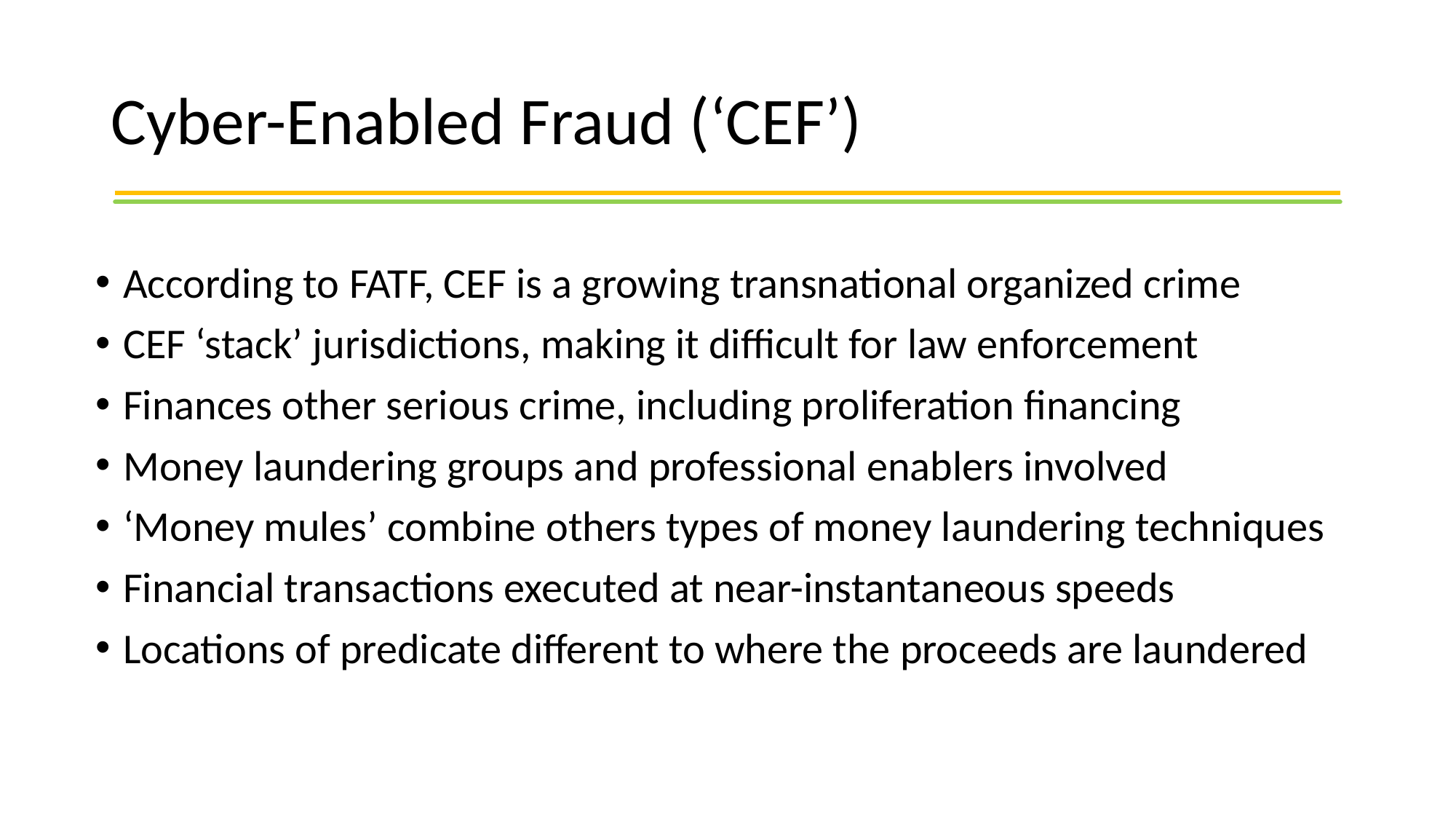

# Cyber-Enabled Fraud (‘CEF’)
According to FATF, CEF is a growing transnational organized crime
CEF ‘stack’ jurisdictions, making it difficult for law enforcement
Finances other serious crime, including proliferation financing
Money laundering groups and professional enablers involved
‘Money mules’ combine others types of money laundering techniques
Financial transactions executed at near-instantaneous speeds
Locations of predicate different to where the proceeds are laundered